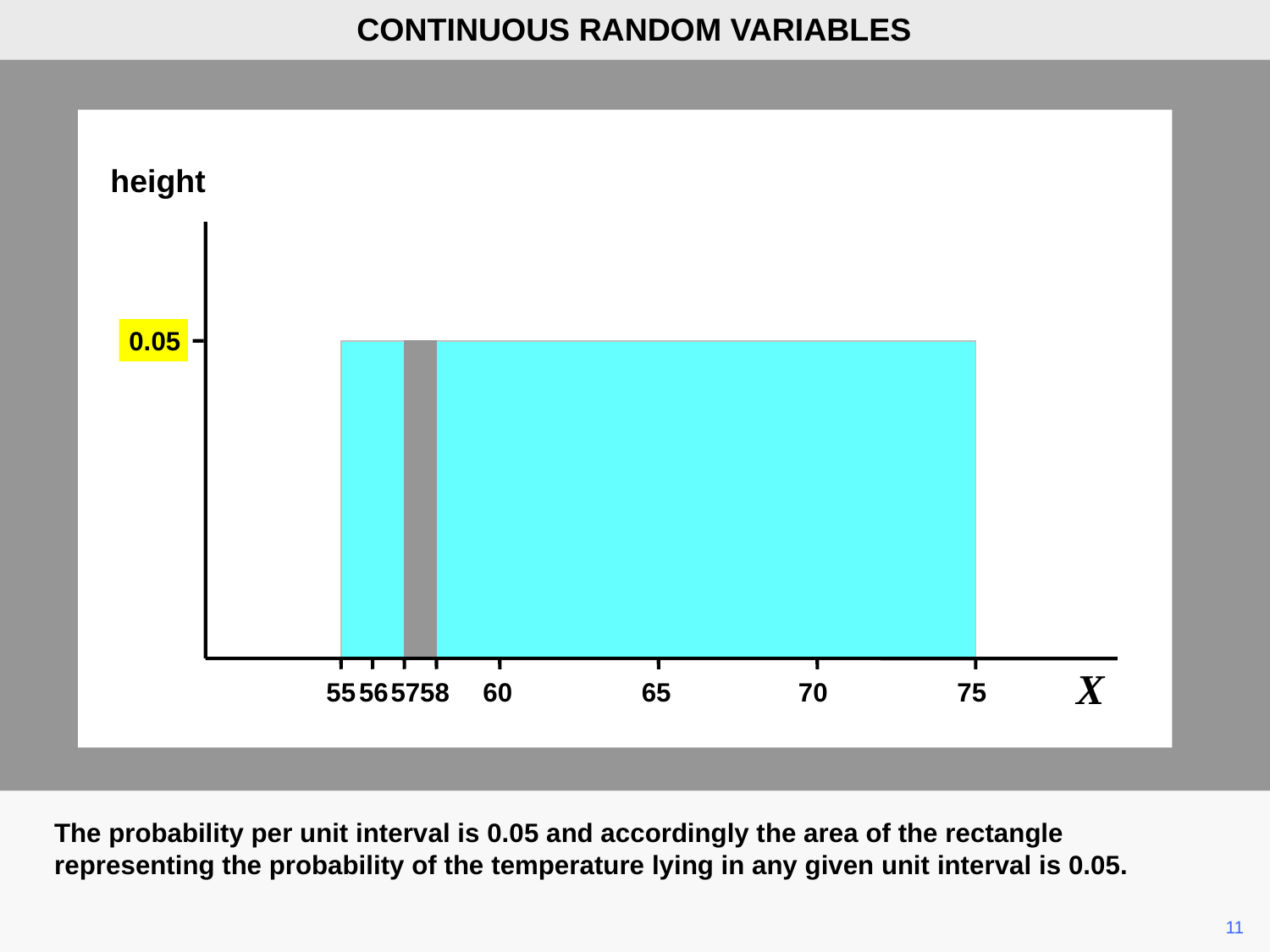

CONTINUOUS RANDOM VARIABLES

height

0.05

X

55
65
56
57
58
60
70
75

The probability per unit interval is 0.05 and accordingly the area of the rectangle representing the probability of the temperature lying in any given unit interval is 0.05.
	11